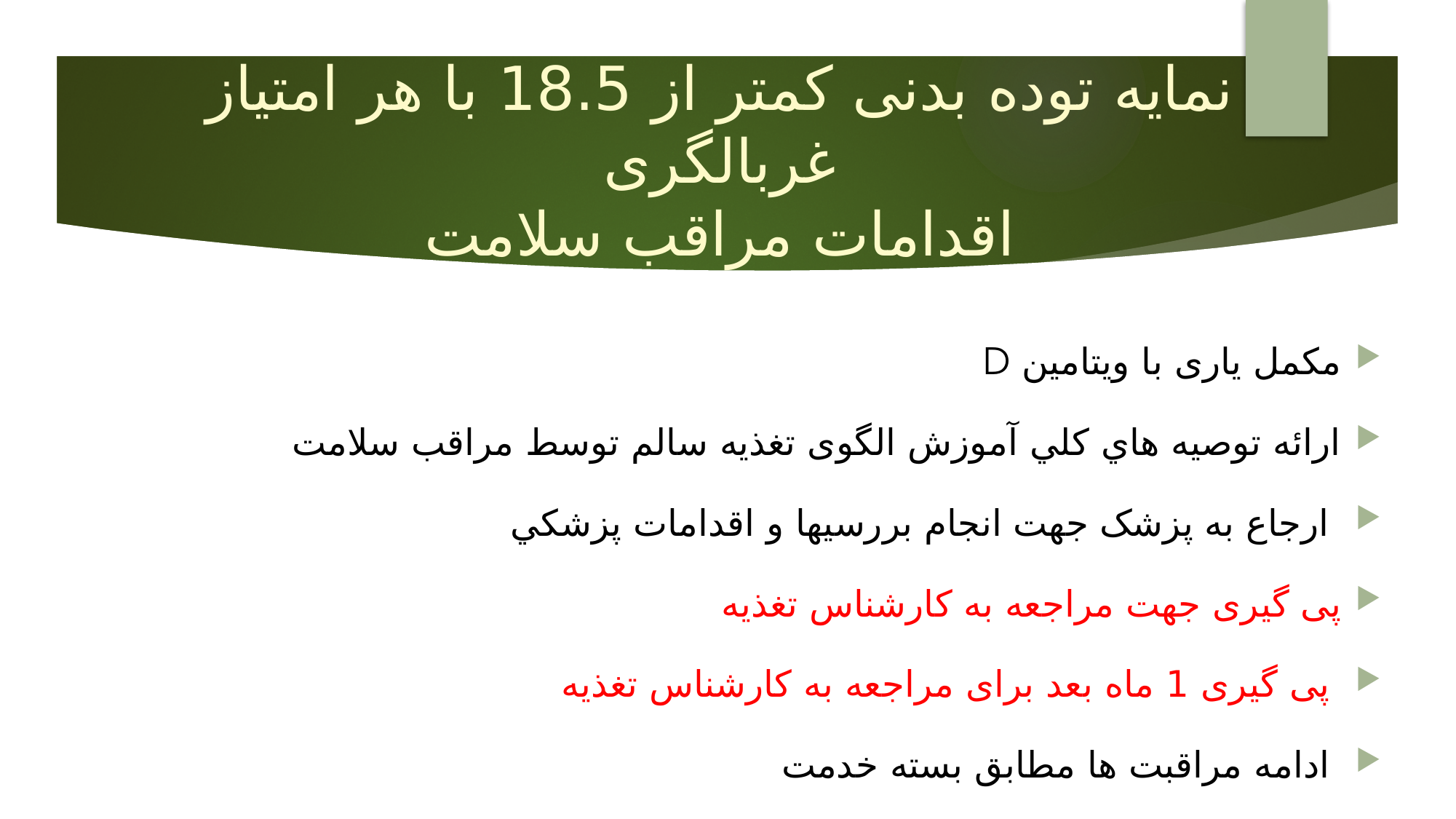

# نمایه توده بدنی کمتر از 18.5 با هر امتیاز غربالگری اقدامات مراقب سلامت
مکمل یاری با ویتامین D
ارائه توصيه هاي کلي آموزش الگوی تغذیه سالم توسط مراقب سلامت
 ارجاع به پزشک جهت انجام بررسيها و اقدامات پزشكي
پی گیری جهت مراجعه به کارشناس تغذیه
 پی گیری 1 ماه بعد برای مراجعه به کارشناس تغذیه
 ادامه مراقبت ها مطابق بسته خدمت